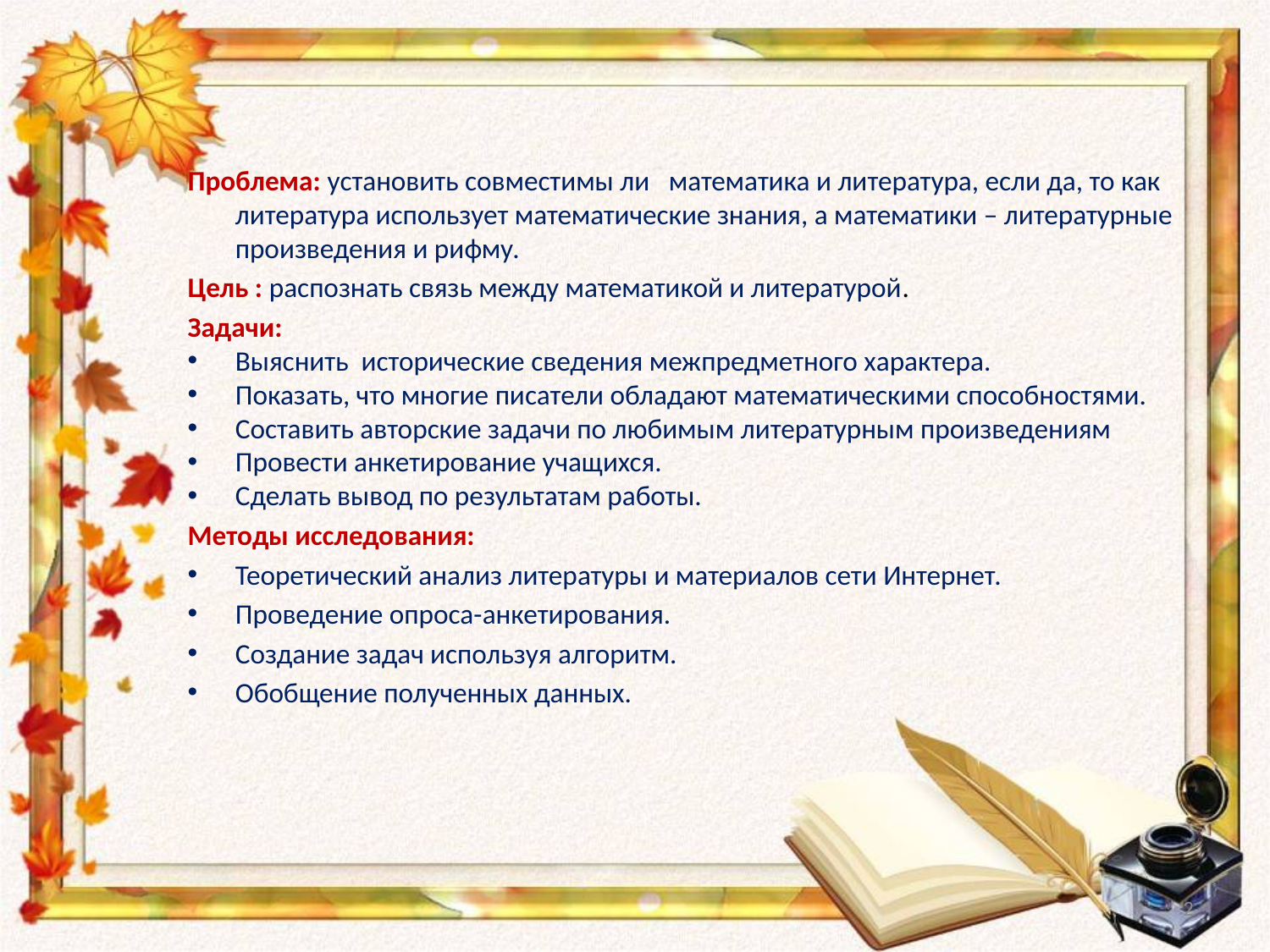

Проблема: установить совместимы ли   математика и литература, если да, то как литература использует математические знания, а математики – литературные произведения и рифму.
Цель : распознать связь между математикой и литературой.
Задачи:
Выяснить  исторические сведения межпредметного характера.
Показать, что многие писатели обладают математическими способностями.
Составить авторские задачи по любимым литературным произведениям
Провести анкетирование учащихся.
Сделать вывод по результатам работы.
Методы исследования:
Теоретический анализ литературы и материалов сети Интернет.
Проведение опроса-анкетирования.
Создание задач используя алгоритм.
Обобщение полученных данных.

2